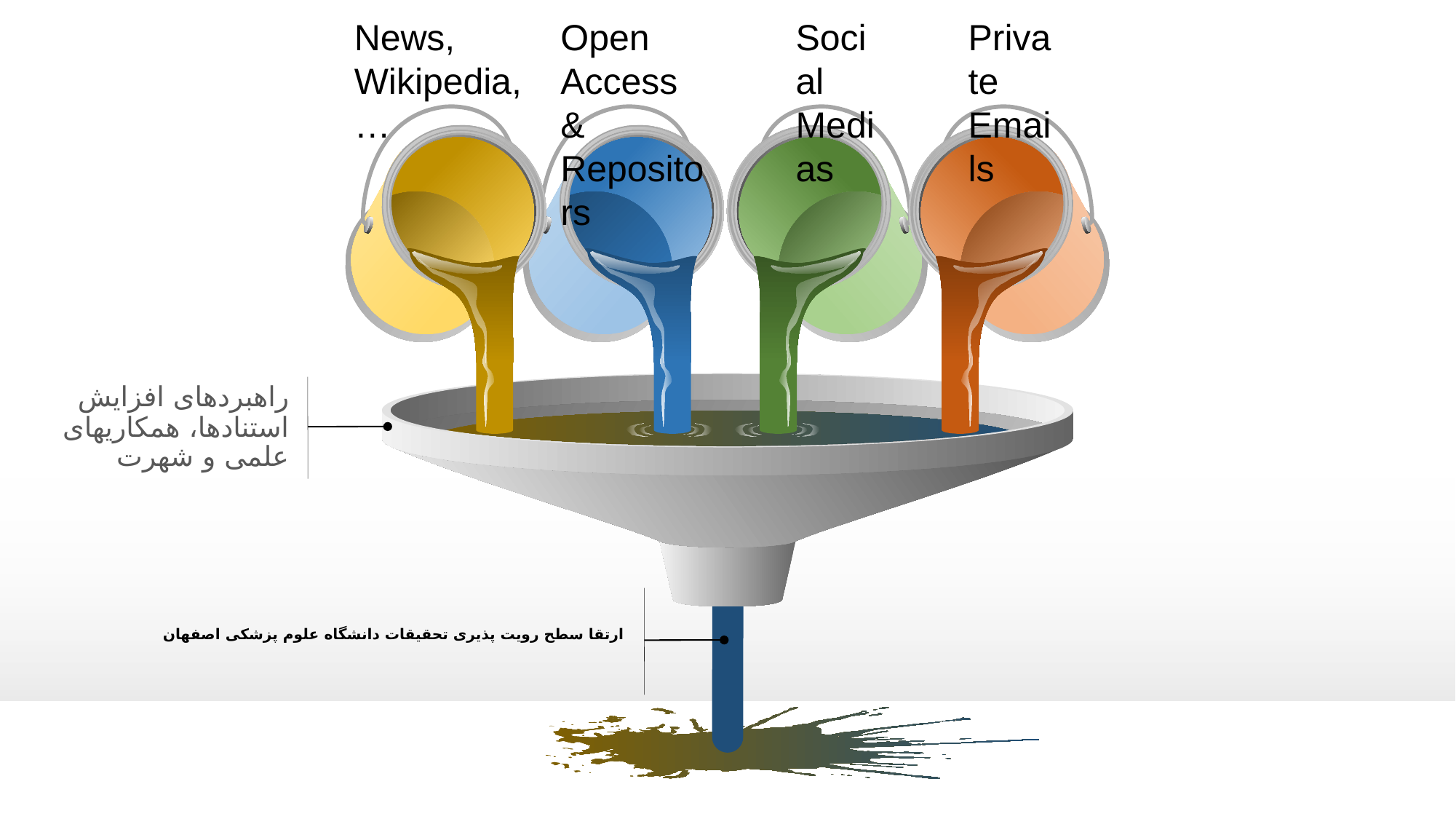

News, Wikipedia, …
Open Access & Repositors
Social Medias
Private Emails
راهبردهای افزایش استنادها، همکاریهای علمی و شهرت
ارتقا سطح رویت پذیری تحقیقات دانشگاه علوم پزشکی اصفهان